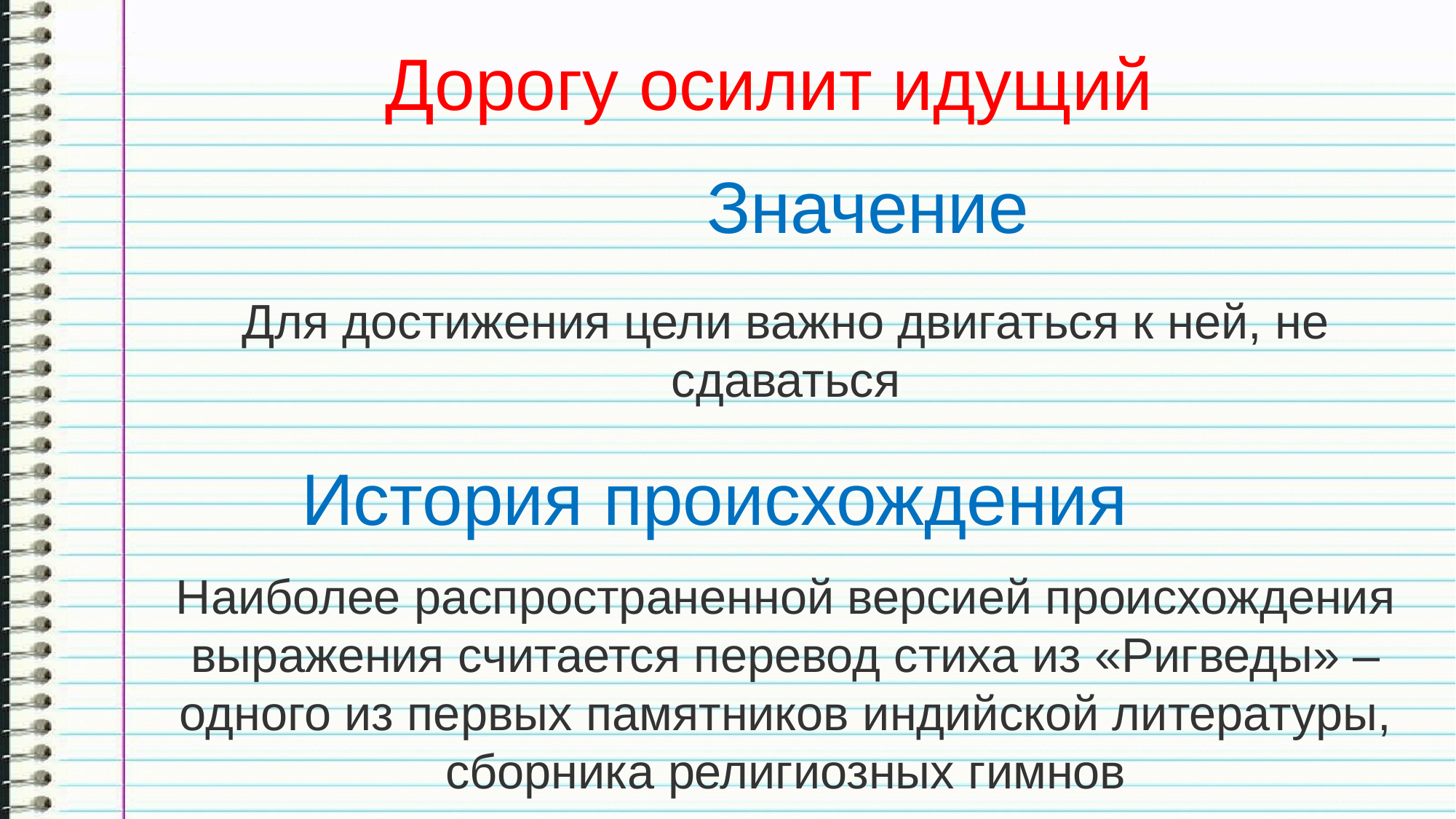

Дорогу осилит идущий
Значение
Для достижения цели важно двигаться к ней, не сдаваться
История происхождения
Наиболее распространенной версией происхождения выражения считается перевод стиха из «Ригведы» – одного из первых памятников индийской литературы, сборника религиозных гимнов